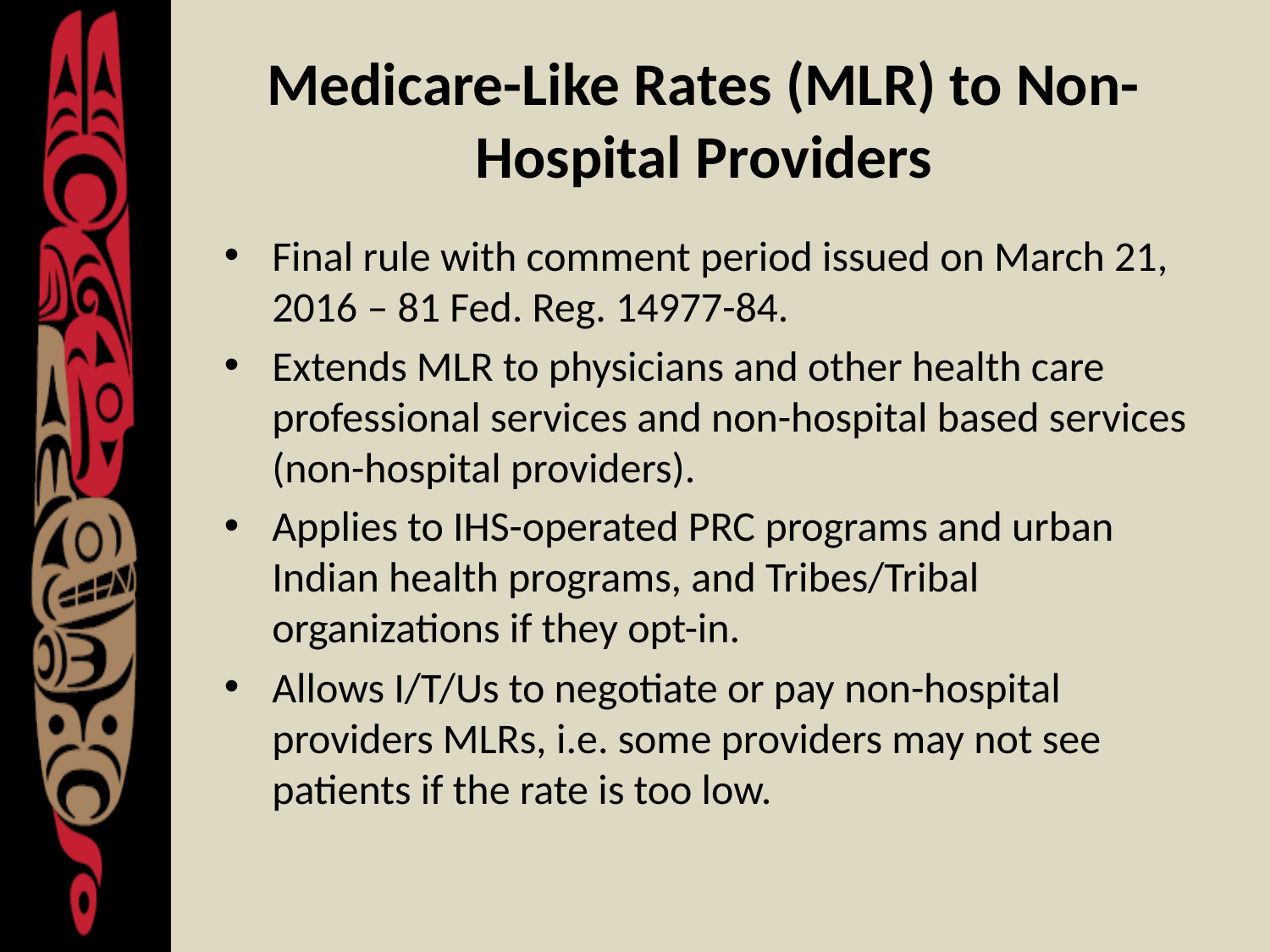

# Medicare-Like Rates (MLR) to Non-Hospital Providers
Final rule with comment period issued on March 21, 2016 – 81 Fed. Reg. 14977-84.
Extends MLR to physicians and other health care professional services and non-hospital based services (non-hospital providers).
Applies to IHS-operated PRC programs and urban Indian health programs, and Tribes/Tribal organizations if they opt-in.
Allows I/T/Us to negotiate or pay non-hospital providers MLRs, i.e. some providers may not see patients if the rate is too low.